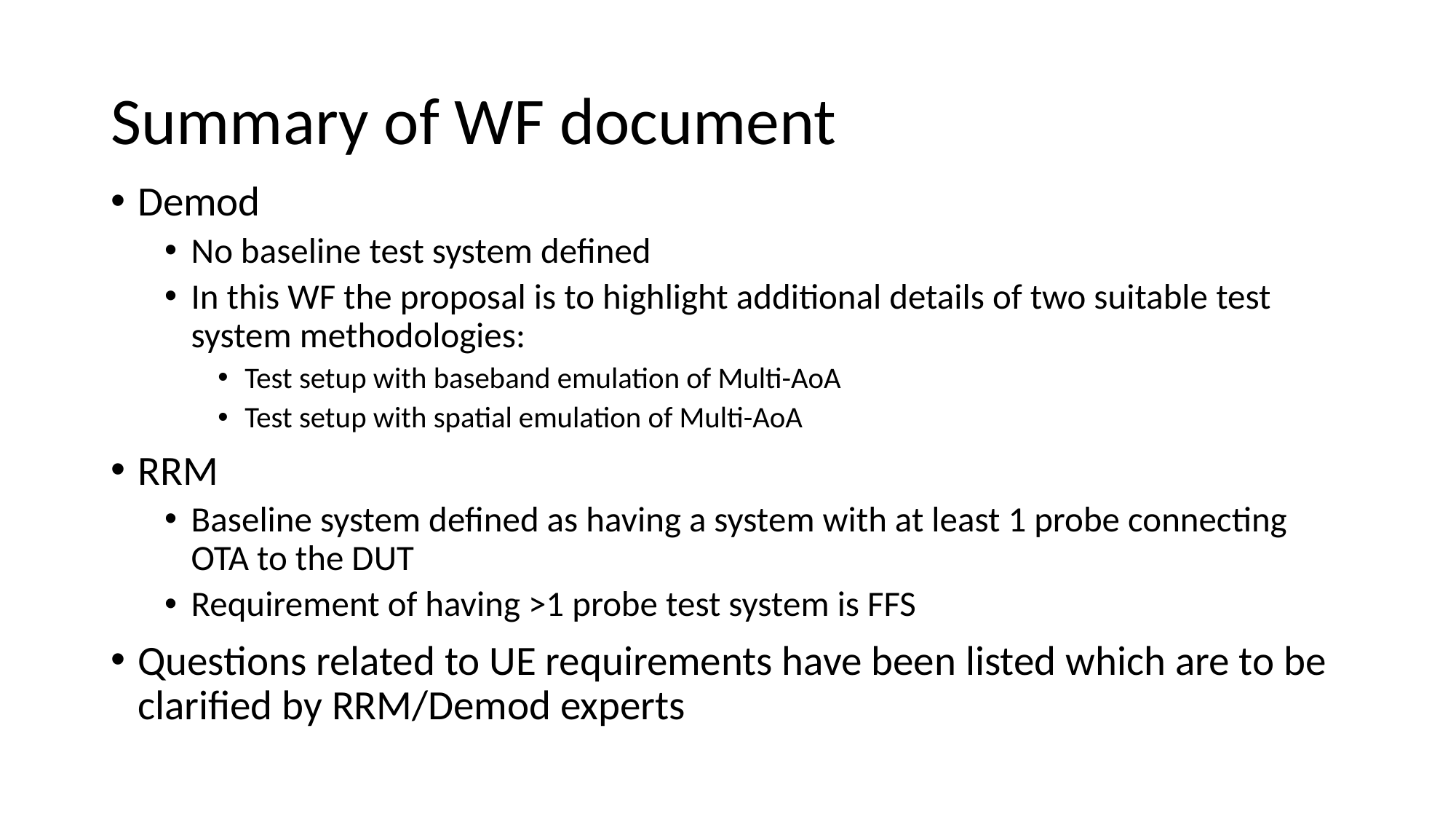

# Summary of WF document
Demod
No baseline test system defined
In this WF the proposal is to highlight additional details of two suitable test system methodologies:
Test setup with baseband emulation of Multi-AoA
Test setup with spatial emulation of Multi-AoA
RRM
Baseline system defined as having a system with at least 1 probe connecting OTA to the DUT
Requirement of having >1 probe test system is FFS
Questions related to UE requirements have been listed which are to be clarified by RRM/Demod experts